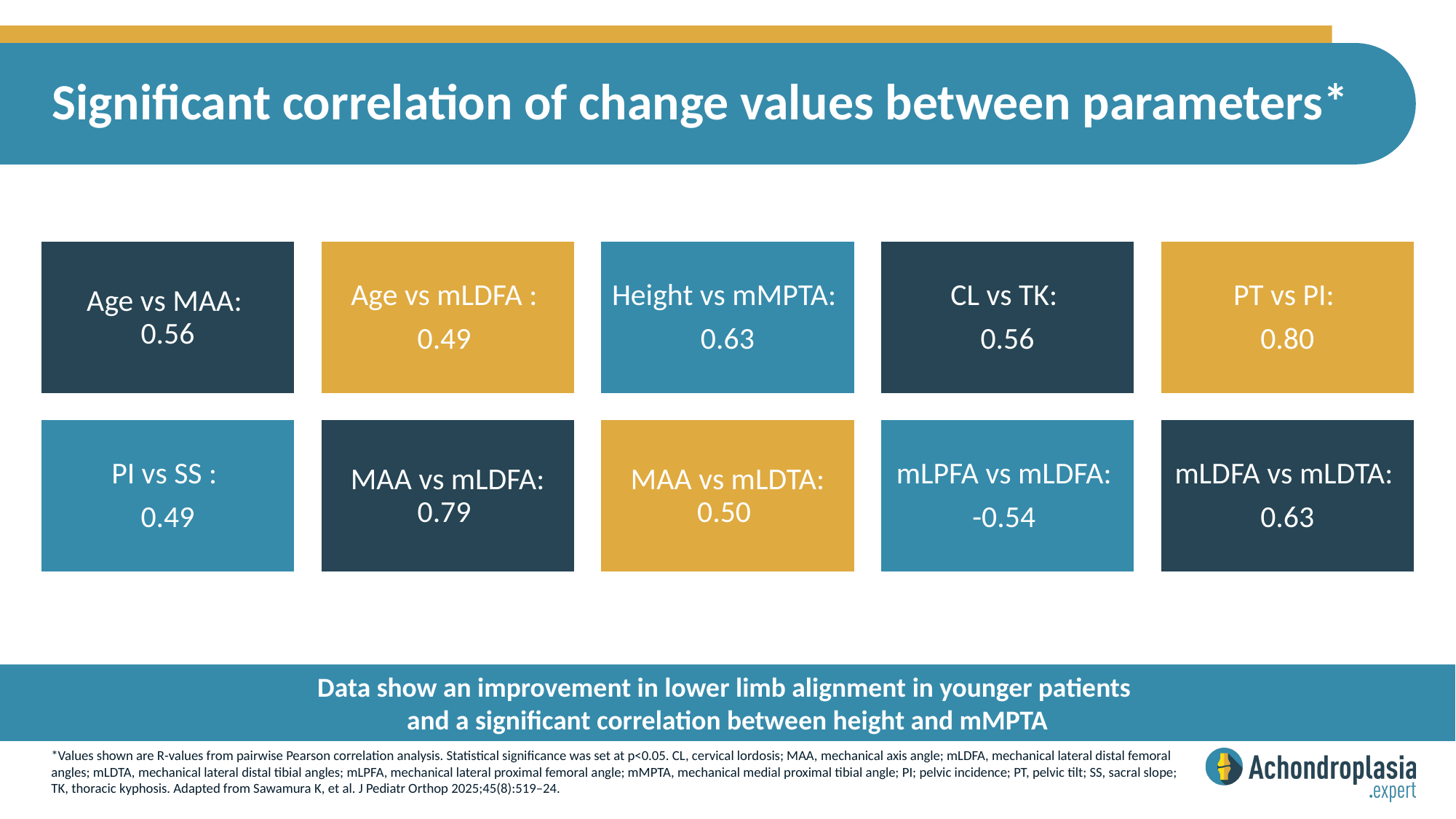

# Significant correlation of change values between parameters*
Age vs MAA:
0.56
Age vs mLDFA :
0.49
Height vs mMPTA:
0.63
CL vs TK:
0.56
PT vs PI:
0.80
PI vs SS :
0.49
MAA vs mLDFA: 0.79
MAA vs mLDTA: 0.50
mLPFA vs mLDFA:
-0.54
mLDFA vs mLDTA:
0.63
Data show an improvement in lower limb alignment in younger patients
and a significant correlation between height and mMPTA
*Values shown are R-values from pairwise Pearson correlation analysis. Statistical significance was set at p<0.05. CL, cervical lordosis; MAA, mechanical axis angle; mLDFA, mechanical lateral distal femoral angles; mLDTA, mechanical lateral distal tibial angles; mLPFA, mechanical lateral proximal femoral angle; mMPTA, mechanical medial proximal tibial angle; PI; pelvic incidence; PT, pelvic tilt; SS, sacral slope; TK, thoracic kyphosis. Adapted from Sawamura K, et al. J Pediatr Orthop 2025;45(8):519–24.